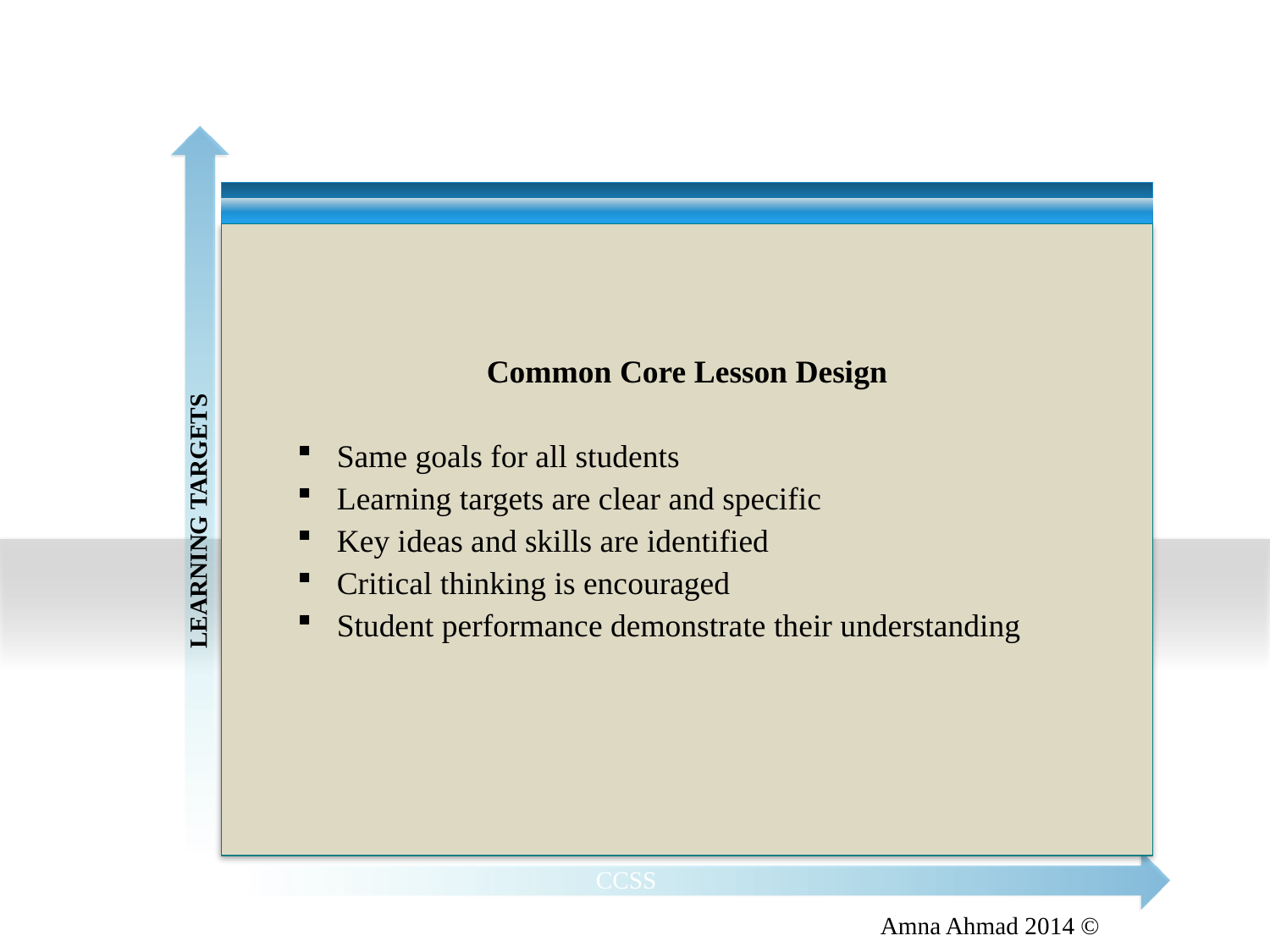

Common Core Lesson Design

Same goals for all students
Learning targets are clear and specific
Key ideas and skills are identified
Critical thinking is encouraged
Student performance demonstrate their understanding

LEARNING TARGETS

CCSS
Amna Ahmad 2014 ©